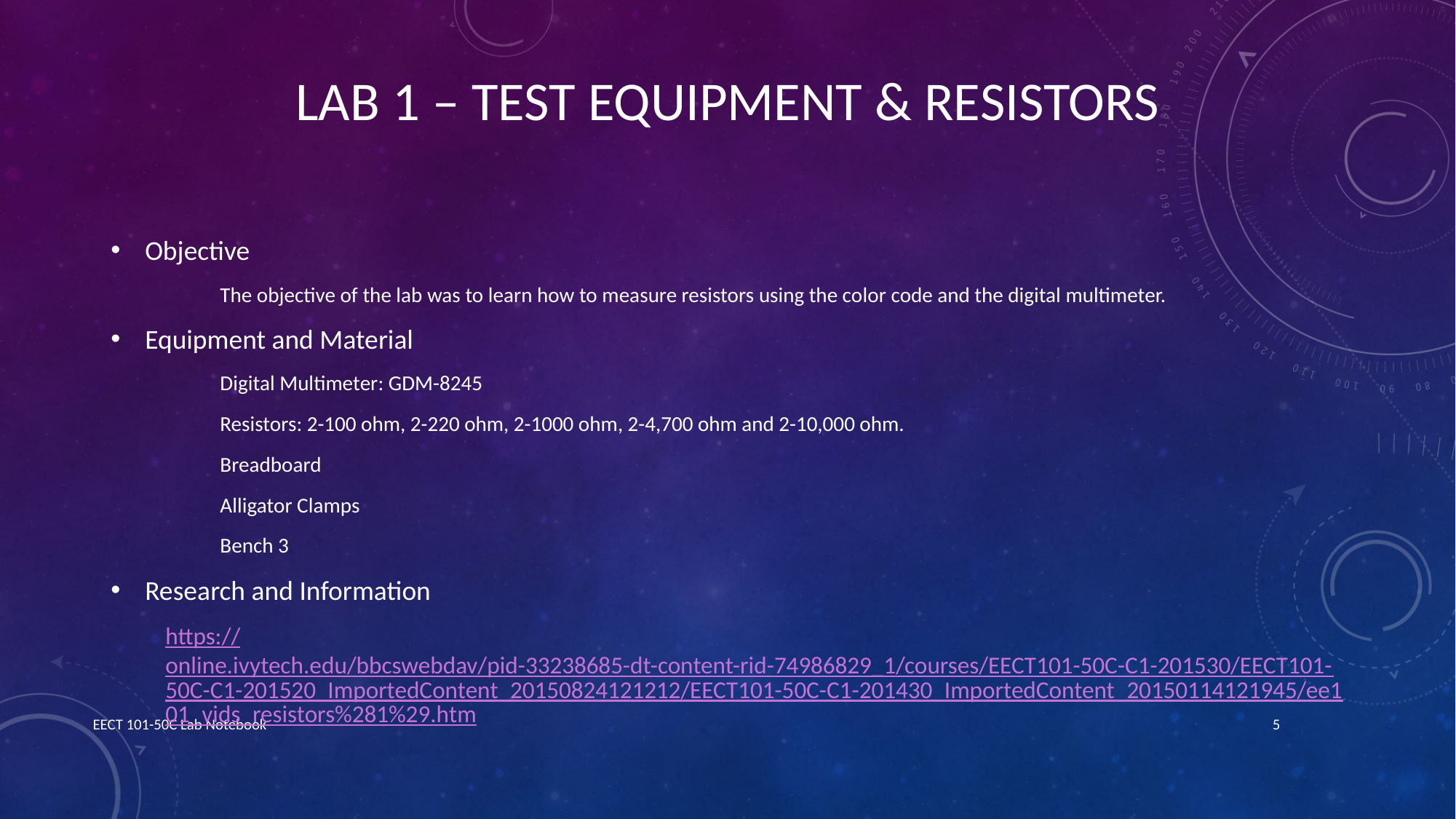

# Lab 1 – Test Equipment & Resistors
Objective
The objective of the lab was to learn how to measure resistors using the color code and the digital multimeter.
Equipment and Material
Digital Multimeter: GDM-8245
Resistors: 2-100 ohm, 2-220 ohm, 2-1000 ohm, 2-4,700 ohm and 2-10,000 ohm.
Breadboard
Alligator Clamps
Bench 3
Research and Information
https://online.ivytech.edu/bbcswebdav/pid-33238685-dt-content-rid-74986829_1/courses/EECT101-50C-C1-201530/EECT101-50C-C1-201520_ImportedContent_20150824121212/EECT101-50C-C1-201430_ImportedContent_20150114121945/ee101_vids_resistors%281%29.htm
EECT 101-50C Lab Notebook
5